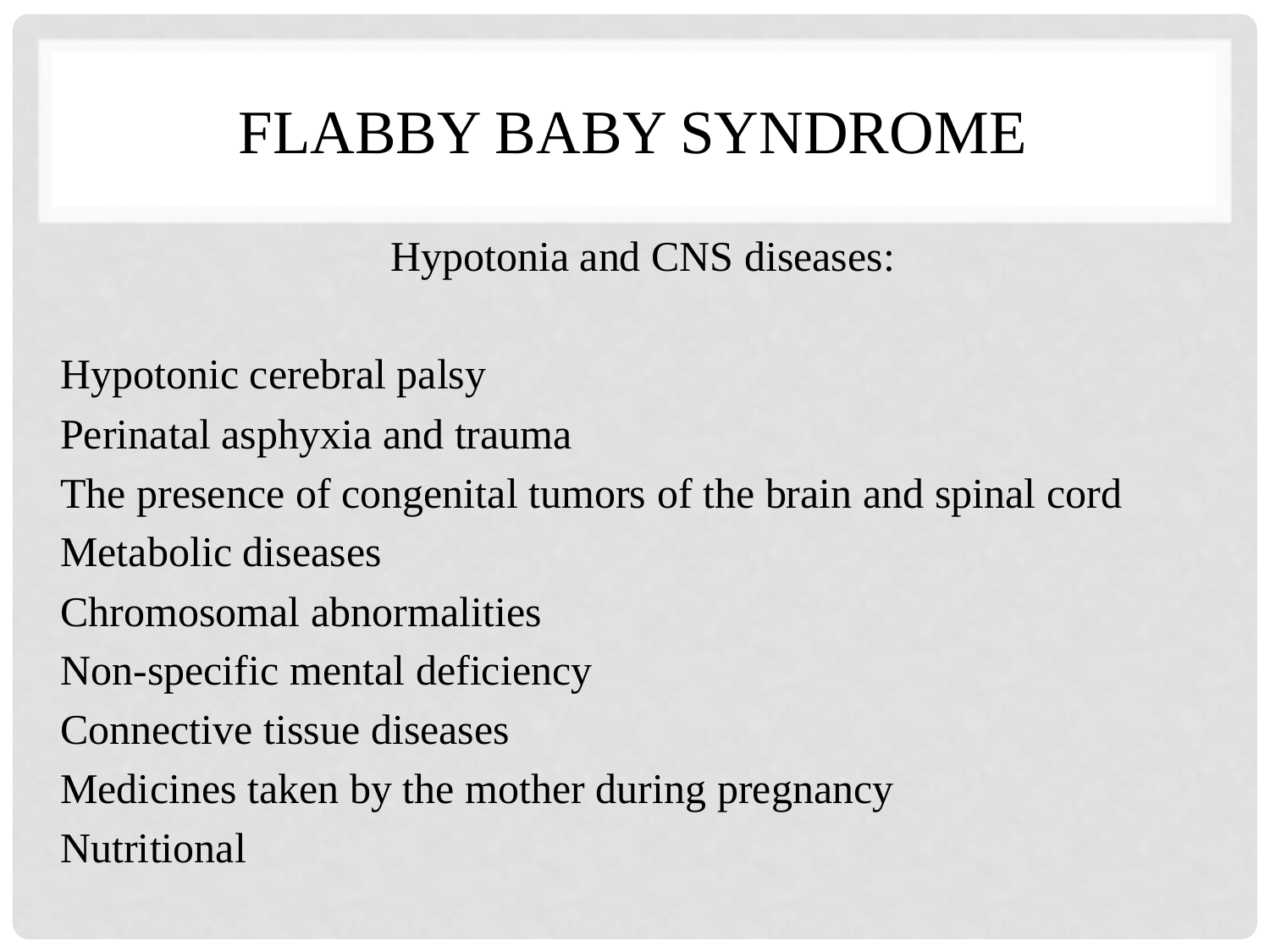

# Flabby baby syndrome
Hypotonia and CNS diseases:

Hypotonic cerebral palsy
Perinatal asphyxia and trauma
The presence of congenital tumors of the brain and spinal cord
Metabolic diseases
Chromosomal abnormalities
Non-specific mental deficiency
Connective tissue diseases
Medicines taken by the mother during pregnancy
Nutritional